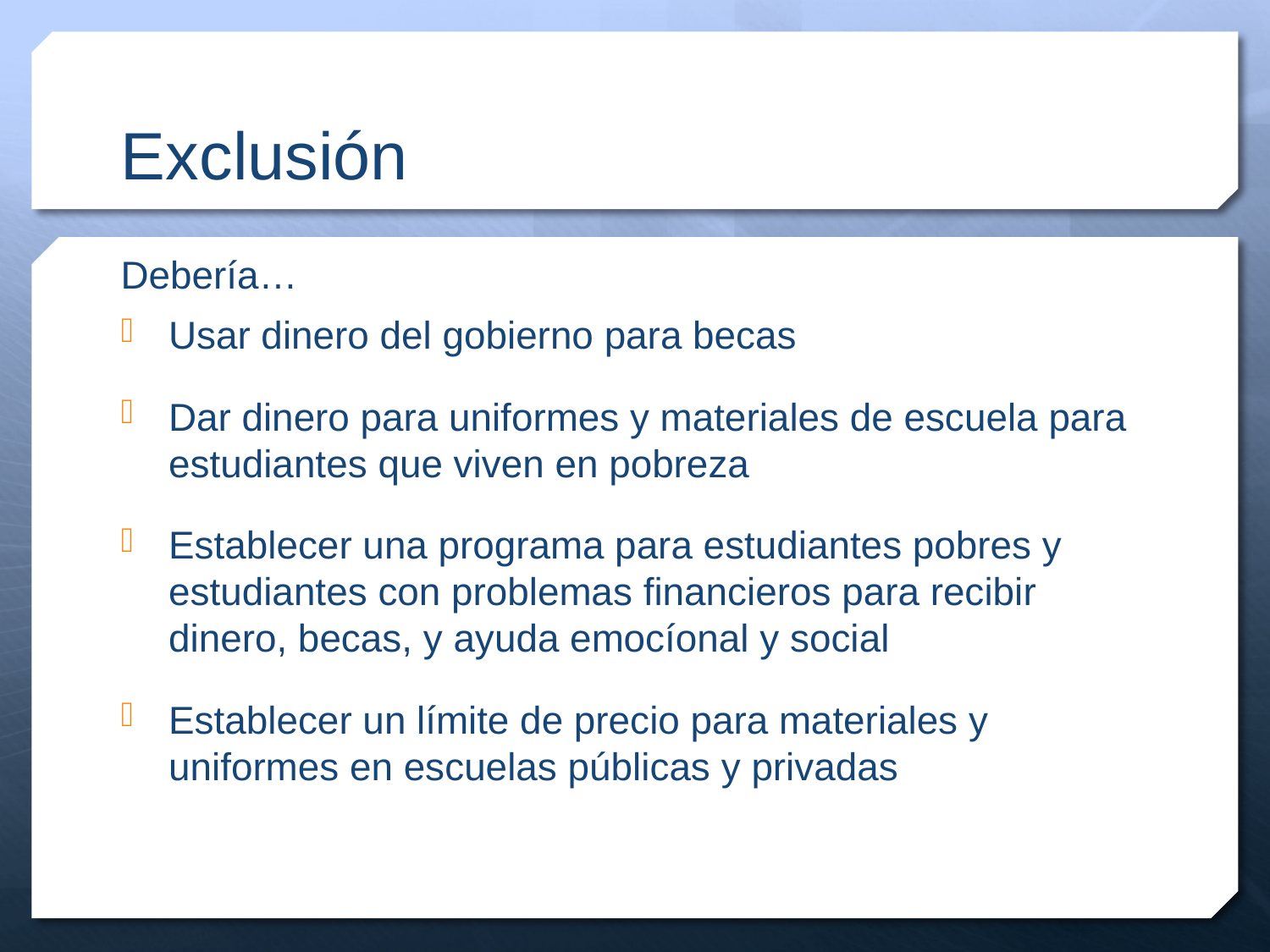

# Exclusión
Debería…
Usar dinero del gobierno para becas
Dar dinero para uniformes y materiales de escuela para estudiantes que viven en pobreza
Establecer una programa para estudiantes pobres y estudiantes con problemas financieros para recibir dinero, becas, y ayuda emocíonal y social
Establecer un límite de precio para materiales y uniformes en escuelas públicas y privadas